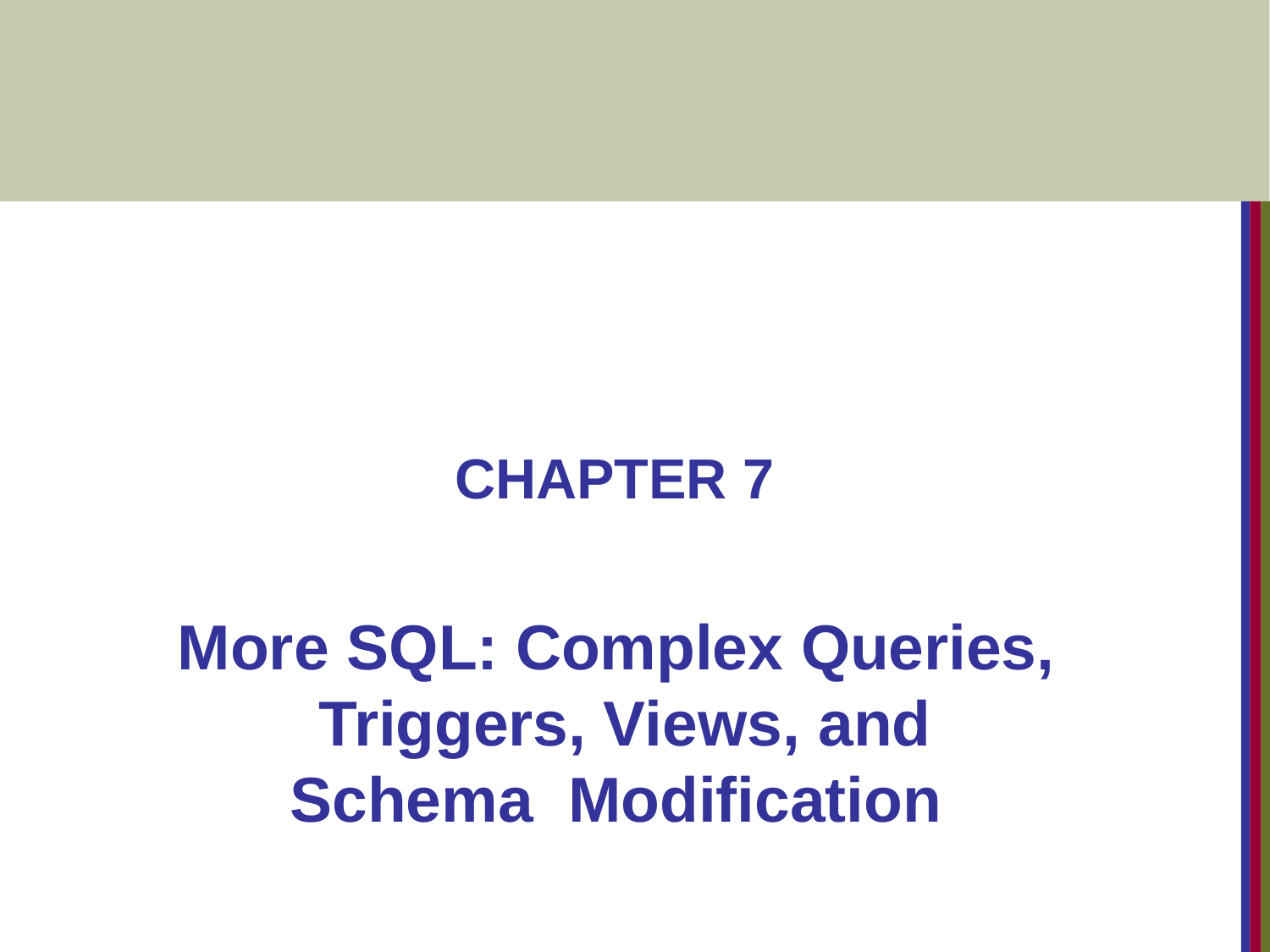

CHAPTER 7
More SQL: Complex Queries,  Triggers, Views, and Schema  Modification